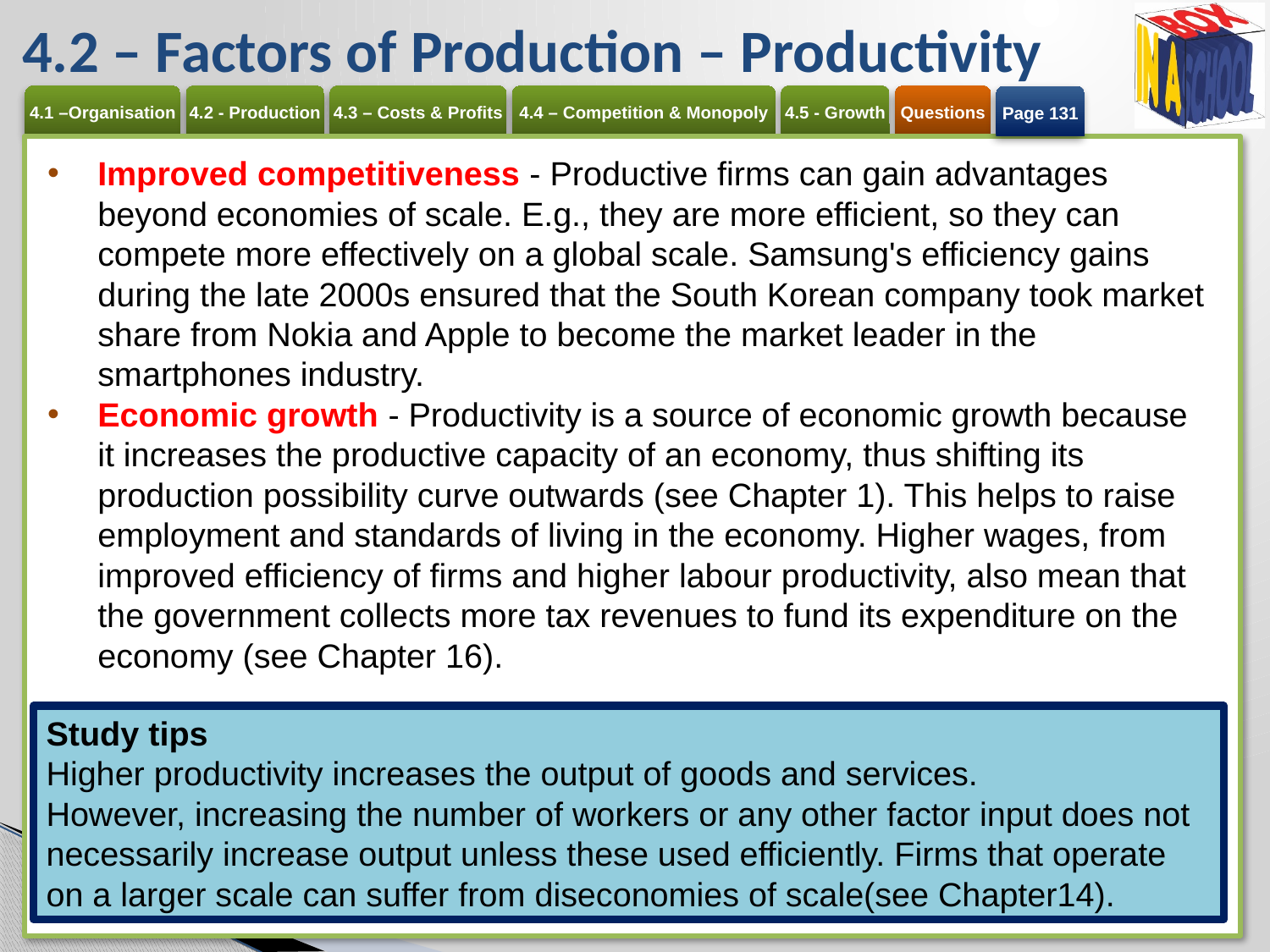

# 4.2 – Factors of Production – Productivity
Page 131
Improved competitiveness - Productive firms can gain advantages beyond economies of scale. E.g., they are more efficient, so they can compete more effectively on a global scale. Samsung's efficiency gains during the late 2000s ensured that the South Korean company took market share from Nokia and Apple to become the market leader in the smartphones industry.
Economic growth - Productivity is a source of economic growth because it increases the productive capacity of an economy, thus shifting its production possibility curve outwards (see Chapter 1). This helps to raise employment and standards of living in the economy. Higher wages, from improved efficiency of firms and higher labour productivity, also mean that the government collects more tax revenues to fund its expenditure on the economy (see Chapter 16).
Study tips
Higher productivity increases the output of goods and services.
However, increasing the number of workers or any other factor input does not necessarily increase output unless these used efficiently. Firms that operate on a larger scale can suffer from diseconomies of scale(see Chapter14).